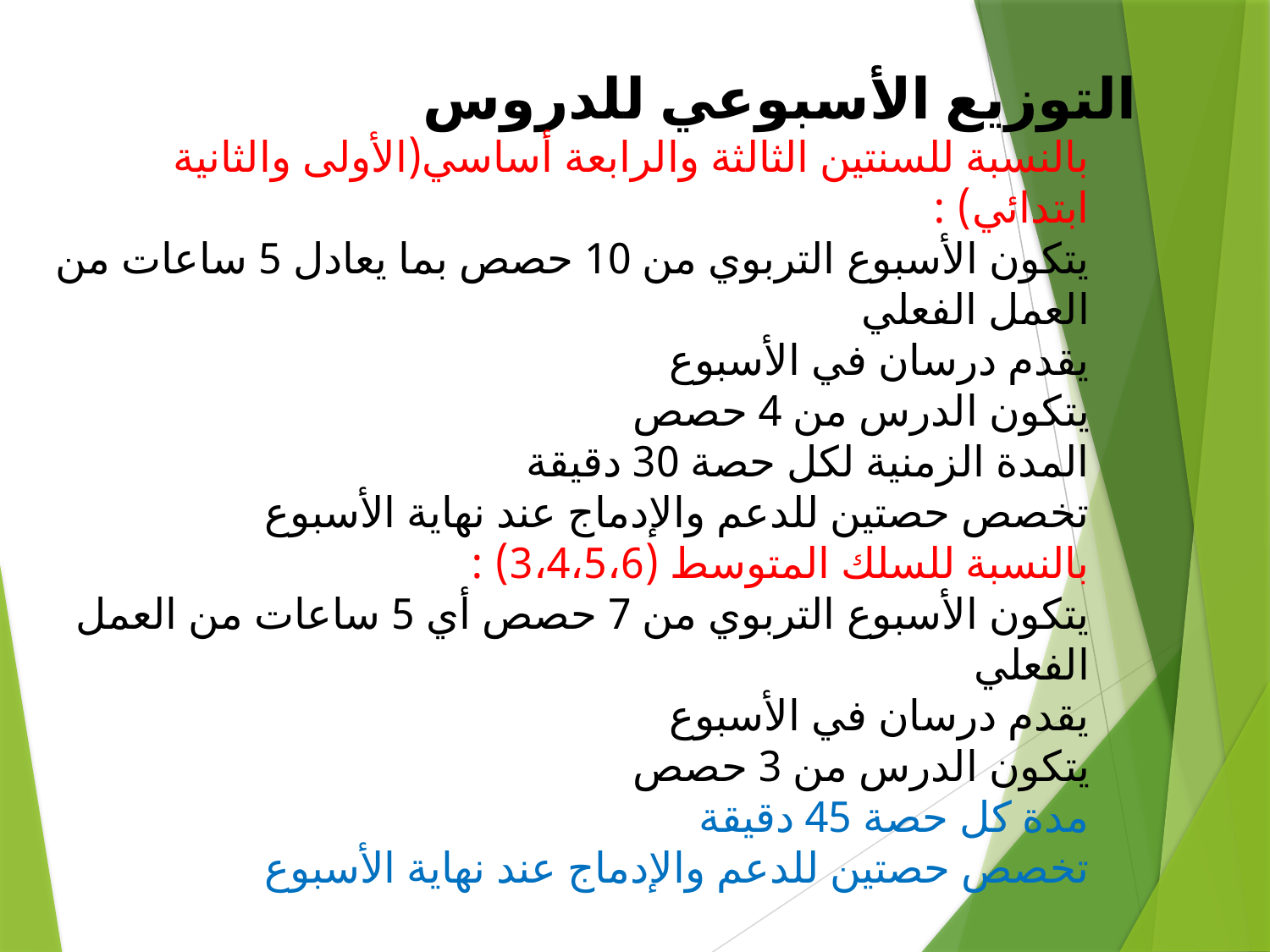

# التوزيع الأسبوعي للدروس بالنسبة للسنتين الثالثة والرابعة أساسي(الأولى والثانية ابتدائي) : يتكون الأسبوع التربوي من 10 حصص بما يعادل 5 ساعات من العمل الفعلي يقدم درسان في الأسبوع يتكون الدرس من 4 حصص المدة الزمنية لكل حصة 30 دقيقة تخصص حصتين للدعم والإدماج عند نهاية الأسبوع بالنسبة للسلك المتوسط (3،4،5،6) : يتكون الأسبوع التربوي من 7 حصص أي 5 ساعات من العمل الفعلي يقدم درسان في الأسبوع يتكون الدرس من 3 حصص مدة كل حصة 45 دقيقة تخصص حصتين للدعم والإدماج عند نهاية الأسبوع